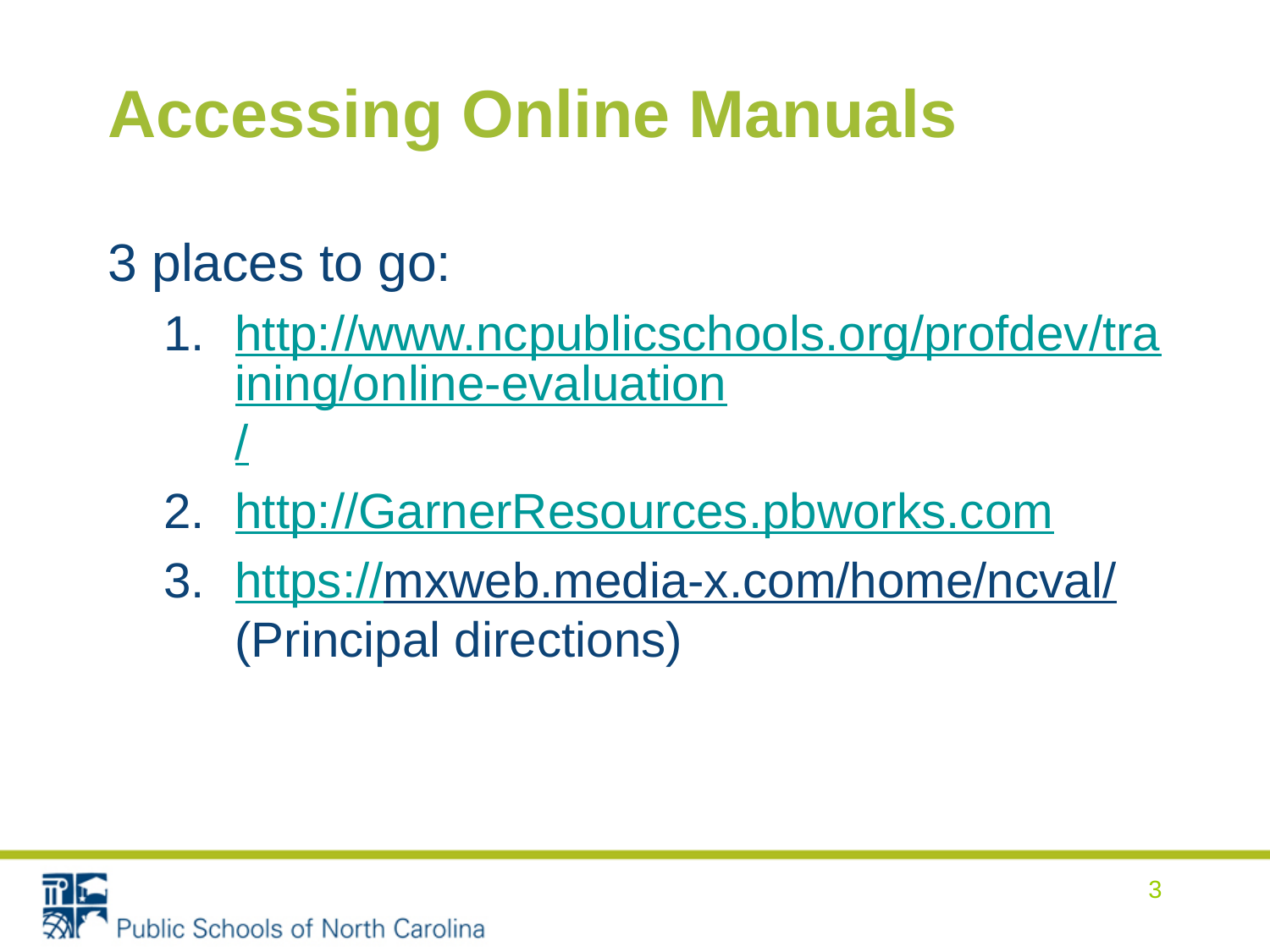

# Accessing Online Manuals
3 places to go:
http://www.ncpublicschools.org/profdev/training/online-evaluation/
http://GarnerResources.pbworks.com
https://mxweb.media-x.com/home/ncval/  (Principal directions)

3